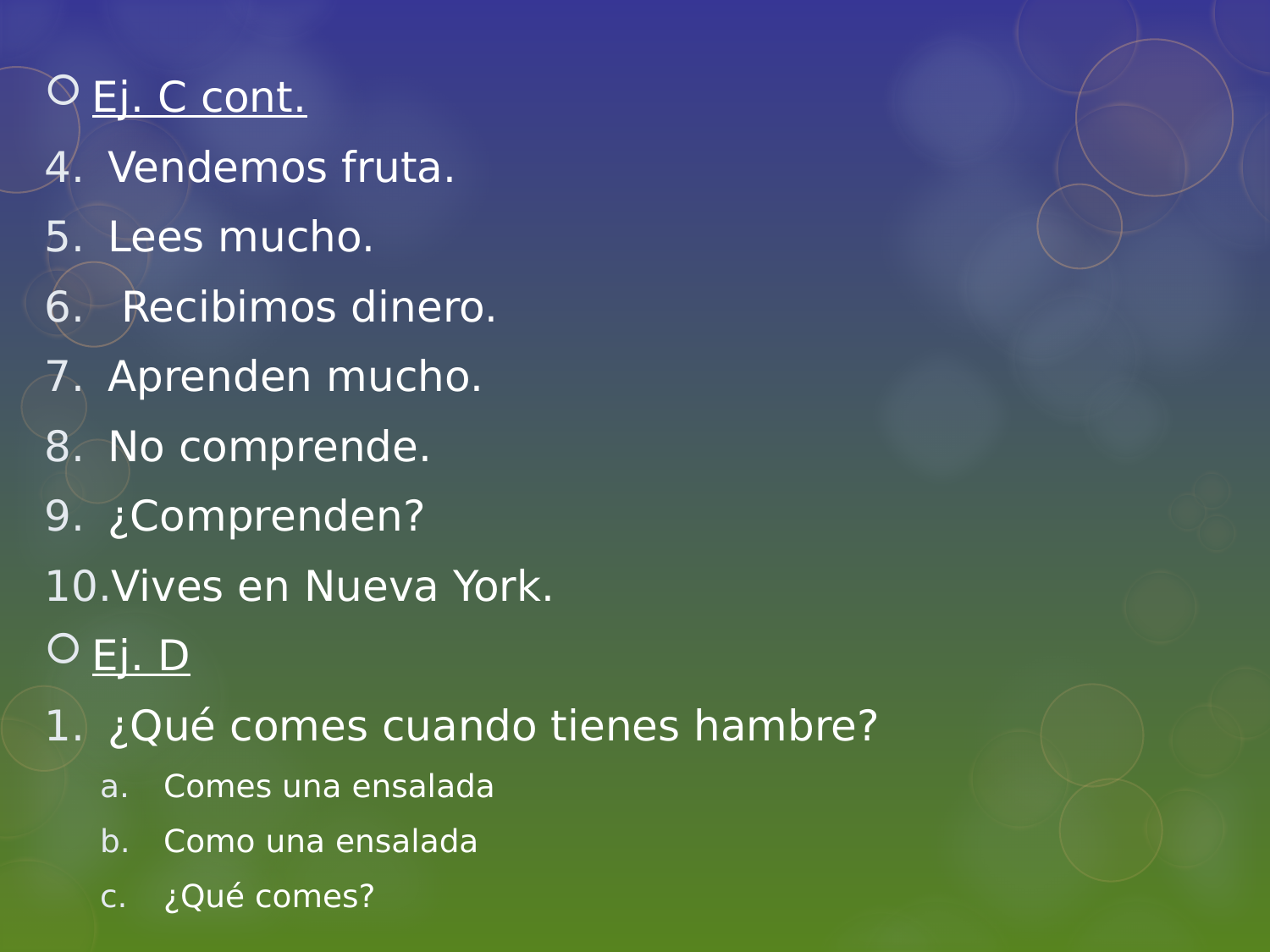

Ej. C cont.
Vendemos fruta.
Lees mucho.
 Recibimos dinero.
Aprenden mucho.
No comprende.
¿Comprenden?
Vives en Nueva York.
Ej. D
¿Qué comes cuando tienes hambre?
Comes una ensalada
Como una ensalada
¿Qué comes?